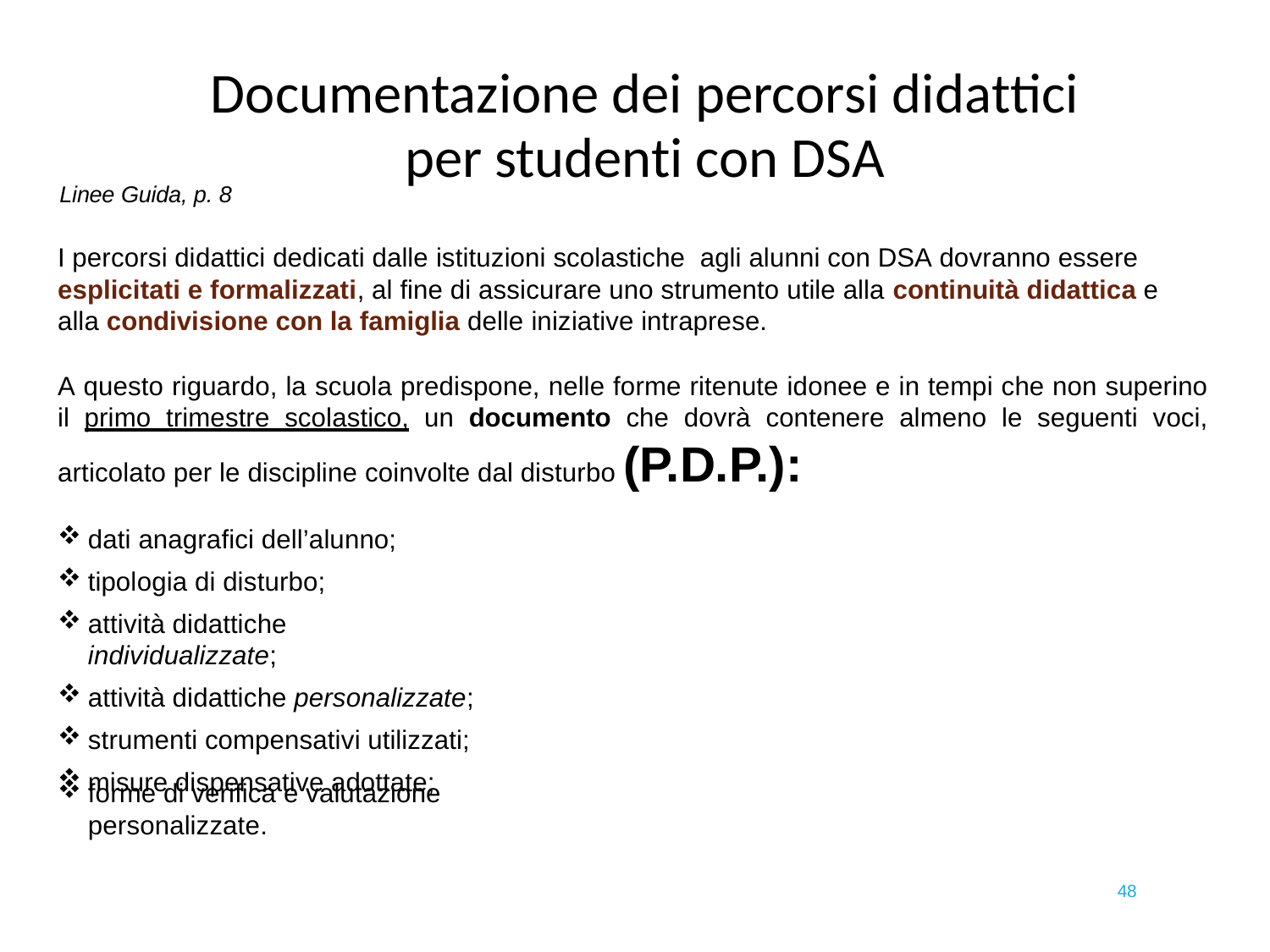

# Documentazione dei percorsi didattici
per studenti con DSA
Linee Guida, p. 8

I percorsi didattici dedicati dalle istituzioni scolastiche  agli alunni con DSA dovranno essere esplicitati e formalizzati, al fine di assicurare uno strumento utile alla continuità didattica e alla condivisione con la famiglia delle iniziative intraprese.

A questo riguardo, la scuola predispone, nelle forme ritenute idonee e in tempi che non superino il primo trimestre scolastico, un documento che dovrà contenere almeno le seguenti voci, articolato per le discipline coinvolte dal disturbo (P.D.P.):
dati anagrafici dell’alunno;
tipologia di disturbo;
attività didattiche individualizzate;
attività didattiche personalizzate;
strumenti compensativi utilizzati;
misure dispensative adottate;
forme di verifica e valutazione personalizzate.
48